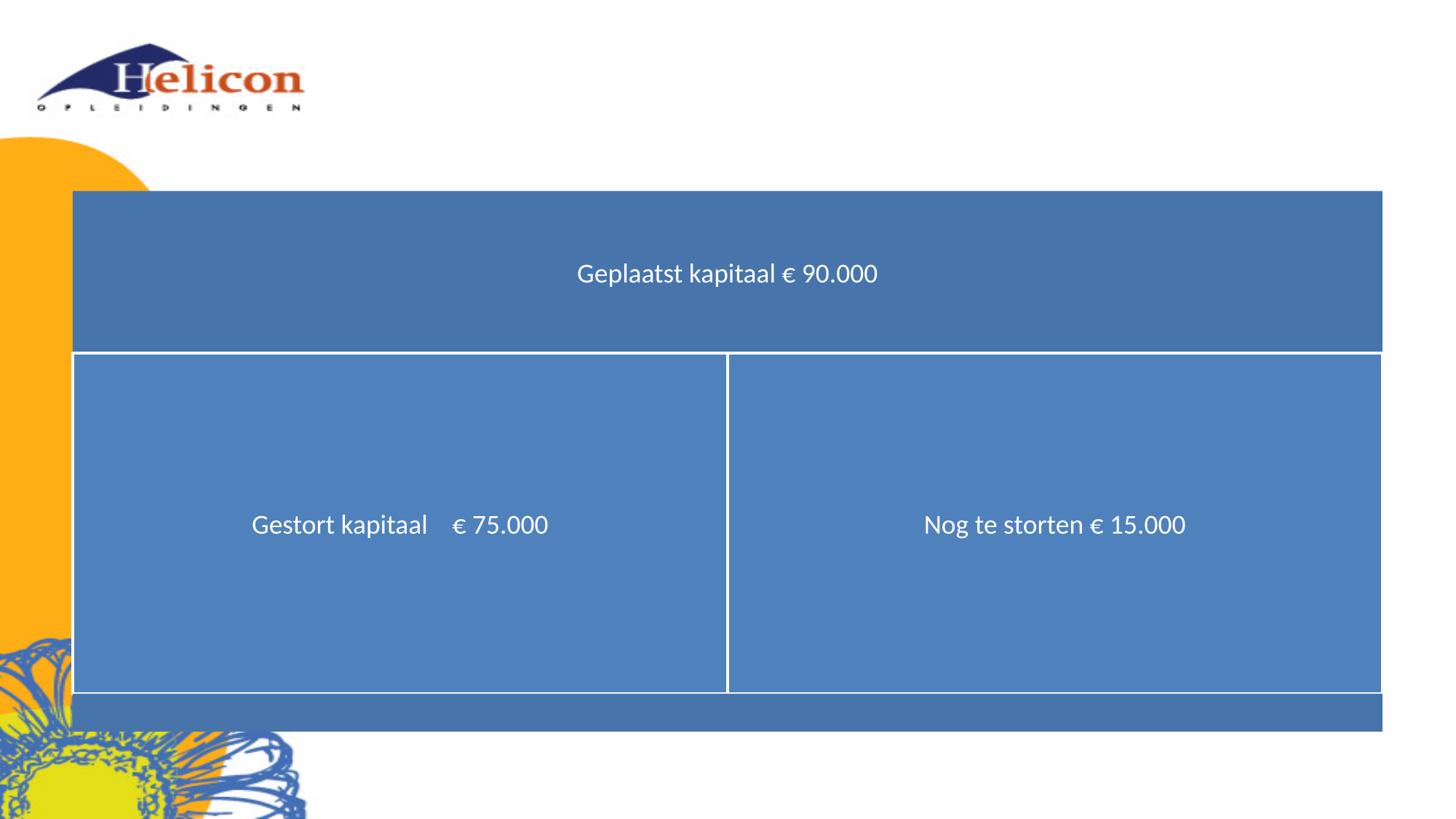

#
Geplaatst kapitaal € 90.000
Gestort kapitaal    € 75.000
Nog te storten € 15.000